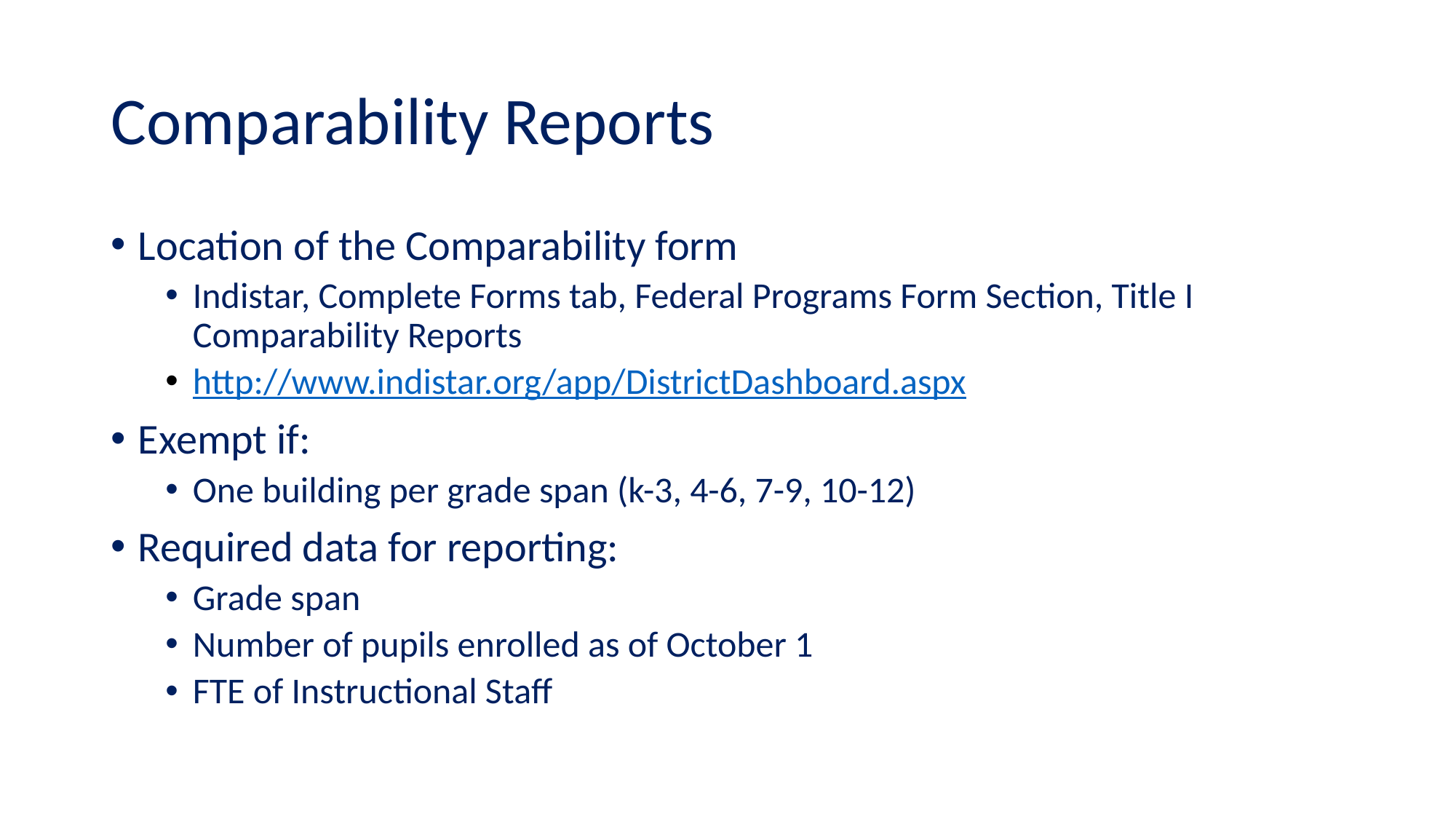

# Comparability Reports
Location of the Comparability form
Indistar, Complete Forms tab, Federal Programs Form Section, Title I Comparability Reports
http://www.indistar.org/app/DistrictDashboard.aspx
Exempt if:
One building per grade span (k-3, 4-6, 7-9, 10-12)
Required data for reporting:
Grade span
Number of pupils enrolled as of October 1
FTE of Instructional Staff